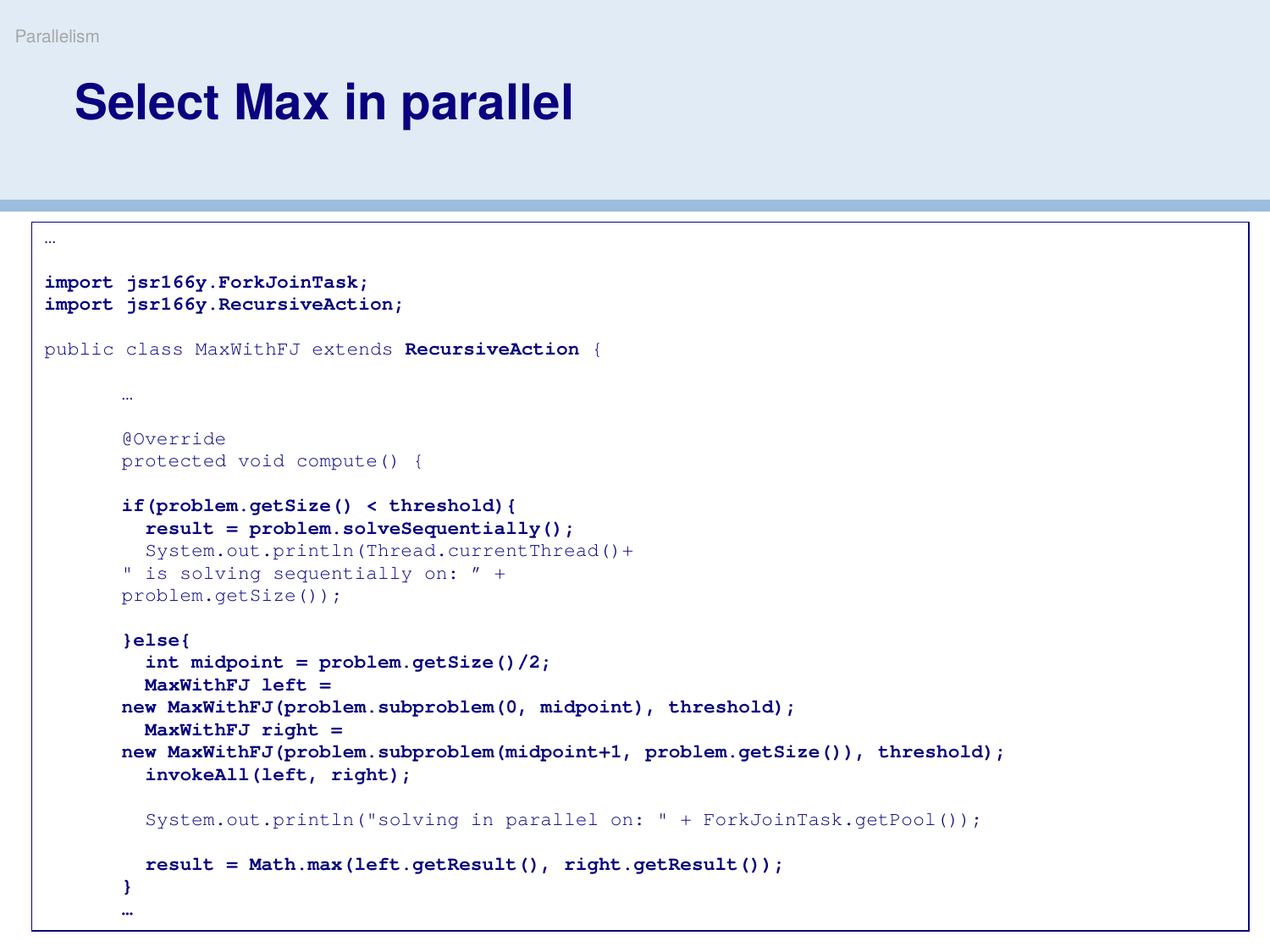

Parallelism
# Select Max in parallel
…

import jsr166y.ForkJoinTask;
import jsr166y.RecursiveAction;

public class MaxWithFJ extends RecursiveAction {

	…

	@Override
	protected void compute() {

		if(problem.getSize() < threshold){
		  result = problem.solveSequentially();
		  System.out.println(Thread.currentThread()+
							" is solving sequentially on: ” +
							problem.getSize());

		}else{
		  int midpoint = problem.getSize()/2;
		  MaxWithFJ left =
			new MaxWithFJ(problem.subproblem(0, midpoint), threshold);
		  MaxWithFJ right =
			new MaxWithFJ(problem.subproblem(midpoint+1, problem.getSize()), threshold);
		  invokeAll(left, right);

		  System.out.println("solving in parallel on: " + ForkJoinTask.getPool());

		  result = Math.max(left.getResult(), right.getResult());
		}
	…
© Oscar Nierstrasz
33